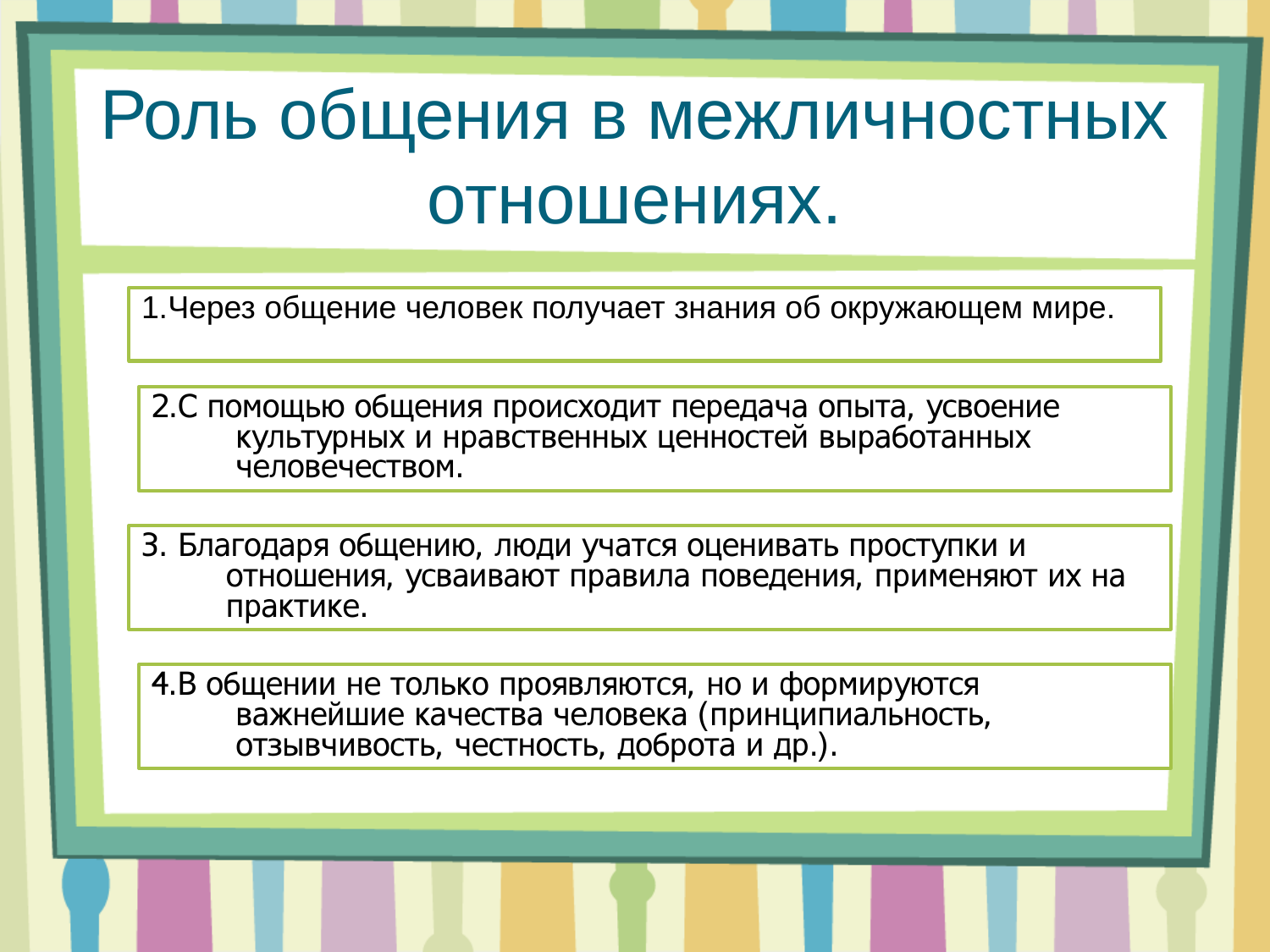

# Роль общения в межличностных отношениях.
1.Через общение человек получает знания об окружающем мире.

2.С помощью общения происходит передача опыта, усвоение культурных и нравственных ценностей выработанных человечеством.
3. Благодаря общению, люди учатся оценивать проступки и отношения, усваивают правила поведения, применяют их на практике.
4.В общении не только проявляются, но и формируются важнейшие качества человека (принципиальность, отзывчивость, честность, доброта и др.).